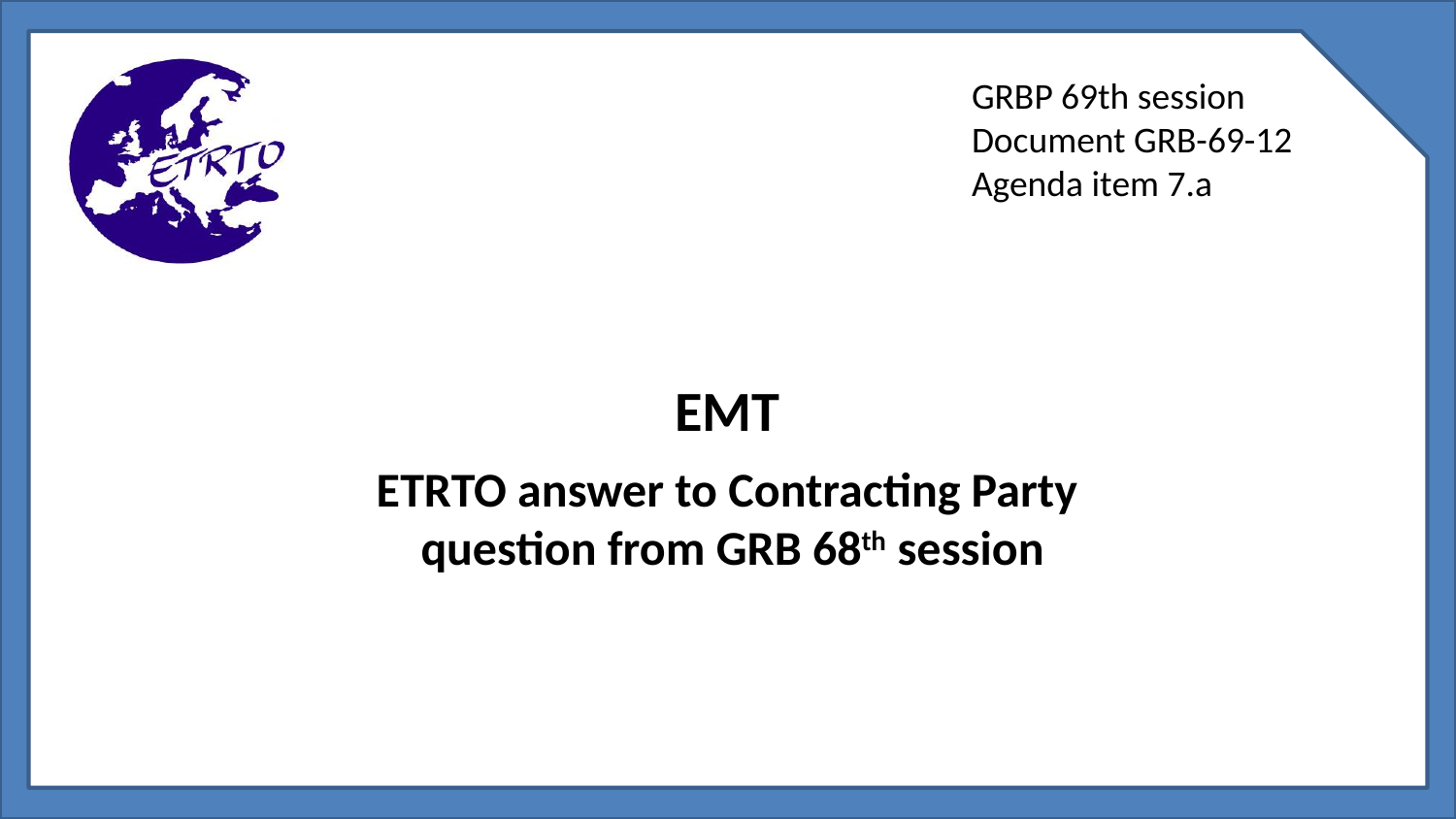

GRBP 69th session
Document GRB-69-12
Agenda item 7.a
EMT
ETRTO answer to Contracting Party
 question from GRB 68th session